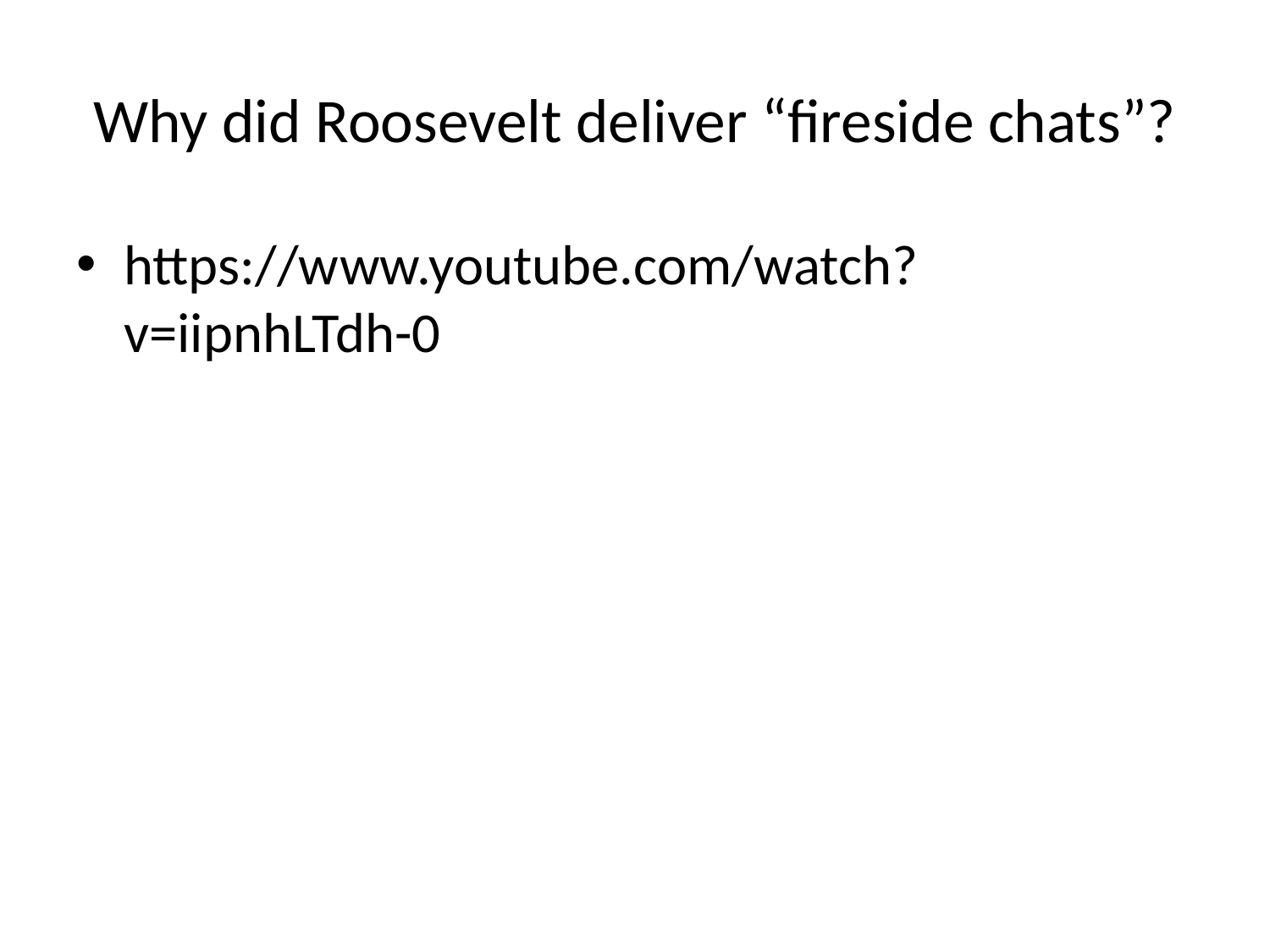

# Why did Roosevelt deliver “fireside chats”?
https://www.youtube.com/watch?v=iipnhLTdh-0